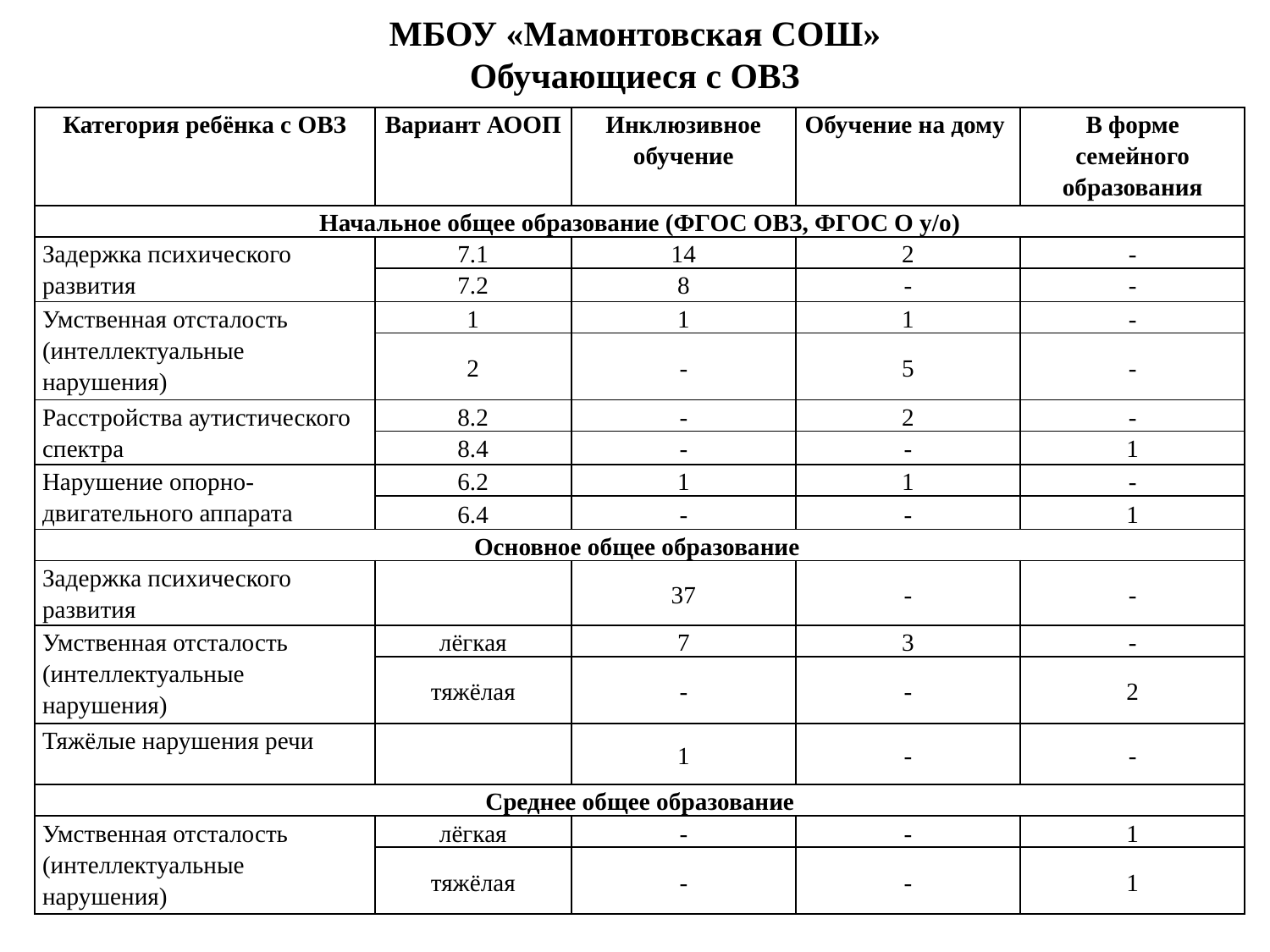

# МБОУ «Мамонтовская СОШ» Обучающиеся с ОВЗ
| Категория ребёнка с ОВЗ | Вариант АООП | Инклюзивное обучение | Обучение на дому | В форме семейного образования |
| --- | --- | --- | --- | --- |
| Начальное общее образование (ФГОС ОВЗ, ФГОС О у/о) |  |  |  |  |
| Задержка психического развития | 7.1 | 14 | 2 | - |
|  | 7.2 | 8 | - | - |
| Умственная отсталость (интеллектуальные нарушения) | 1 | 1 | 1 | - |
|  | 2 | - | 5 | - |
| Расстройства аутистического спектра | 8.2 | - | 2 | - |
|  | 8.4 | - | - | 1 |
| Нарушение опорно-двигательного аппарата | 6.2 | 1 | 1 | - |
|  | 6.4 | - | - | 1 |
| Основное общее образование |  |  |  |  |
| Задержка психического развития |  | 37 | - | - |
| Умственная отсталость (интеллектуальные нарушения) | лёгкая | 7 | 3 | - |
|  | тяжёлая | - | - | 2 |
| Тяжёлые нарушения речи |  | 1 | - | - |
| Среднее общее образование |  |  |  |  |
| Умственная отсталость (интеллектуальные нарушения) | лёгкая | - | - | 1 |
|  | тяжёлая | - | - | 1 |